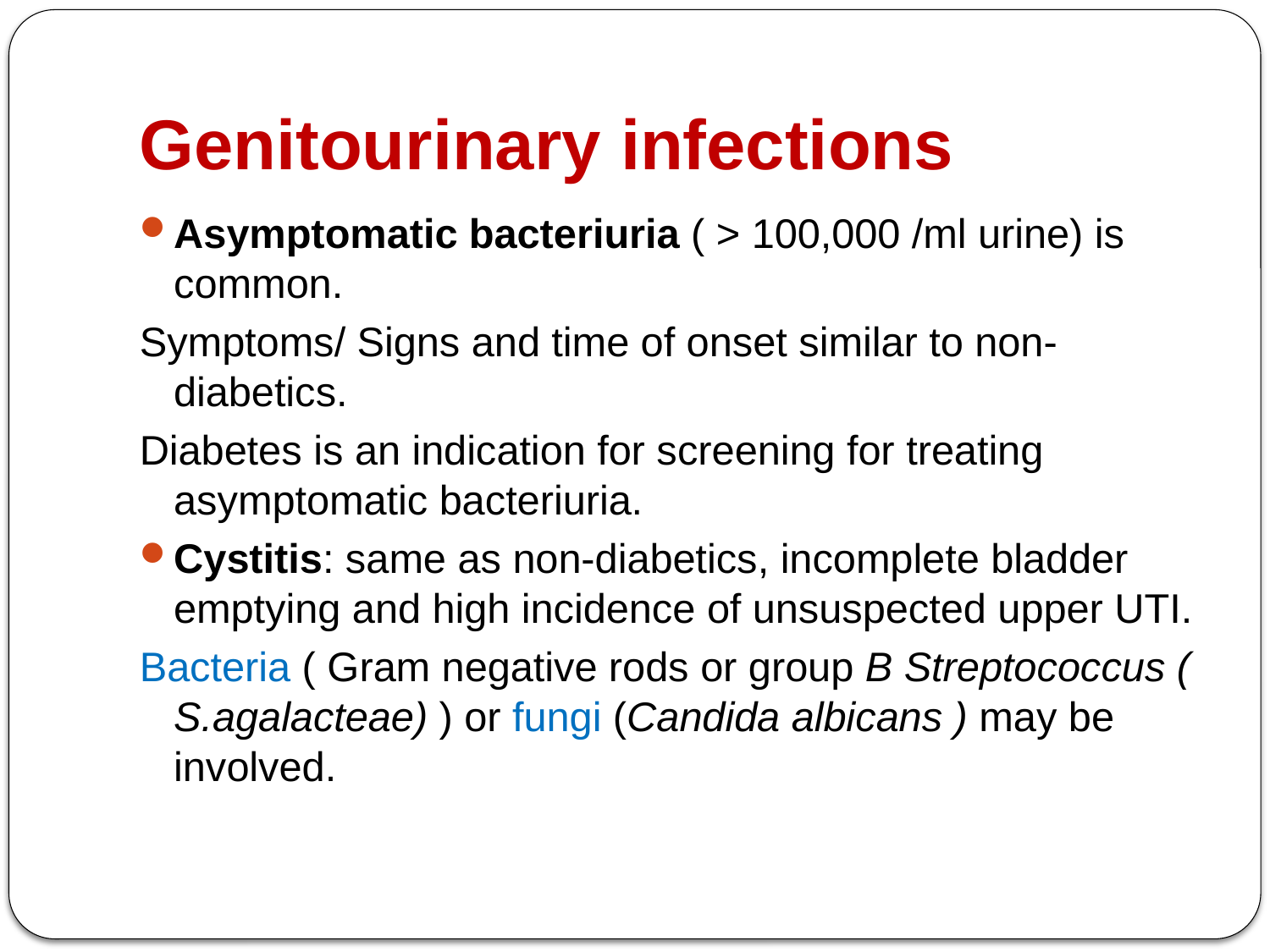

# Genitourinary infections
Asymptomatic bacteriuria ( > 100,000 /ml urine) is common.
Symptoms/ Signs and time of onset similar to non-diabetics.
Diabetes is an indication for screening for treating asymptomatic bacteriuria.
Cystitis: same as non-diabetics, incomplete bladder emptying and high incidence of unsuspected upper UTI.
Bacteria ( Gram negative rods or group B Streptococcus ( S.agalacteae) ) or fungi (Candida albicans ) may be involved.